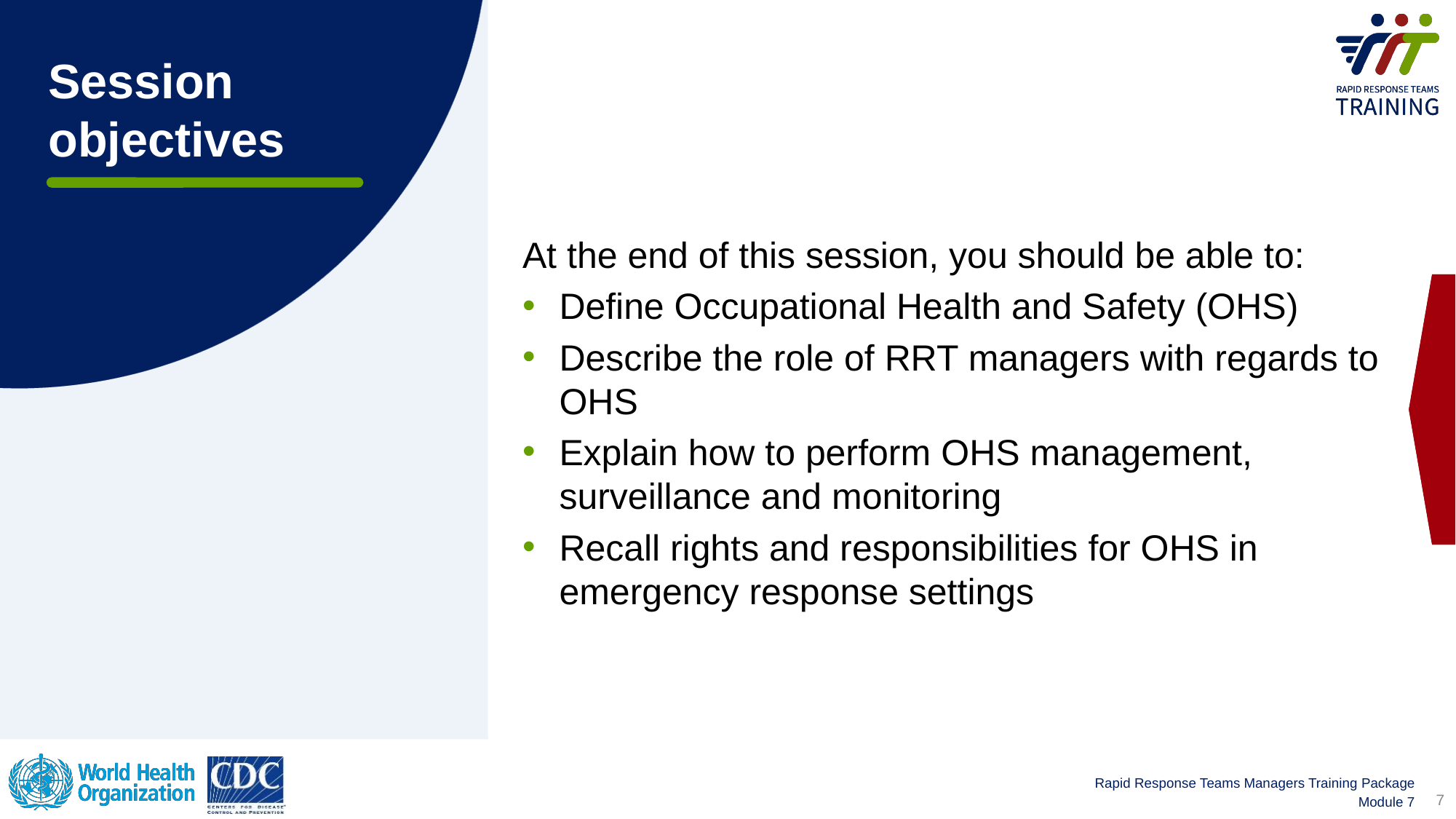

Session objectives
At the end of this session, you should be able to:
Define Occupational Health and Safety (OHS)
Describe the role of RRT managers with regards to OHS
Explain how to perform OHS management, surveillance and monitoring
Recall rights and responsibilities for OHS in emergency response settings

7